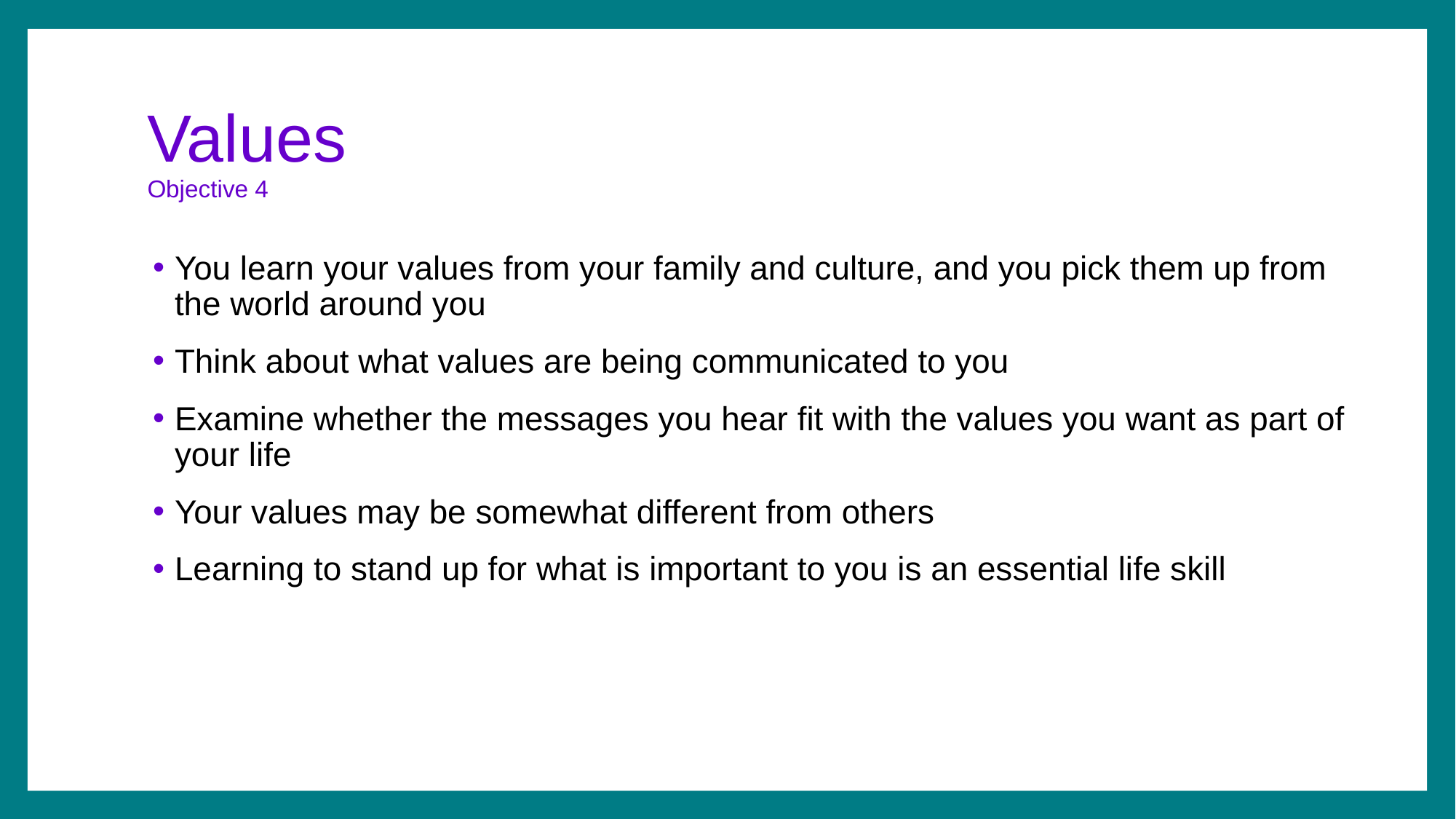

# Values Objective 4
You learn your values from your family and culture, and you pick them up from the world around you
Think about what values are being communicated to you
Examine whether the messages you hear fit with the values you want as part of your life
Your values may be somewhat different from others
Learning to stand up for what is important to you is an essential life skill